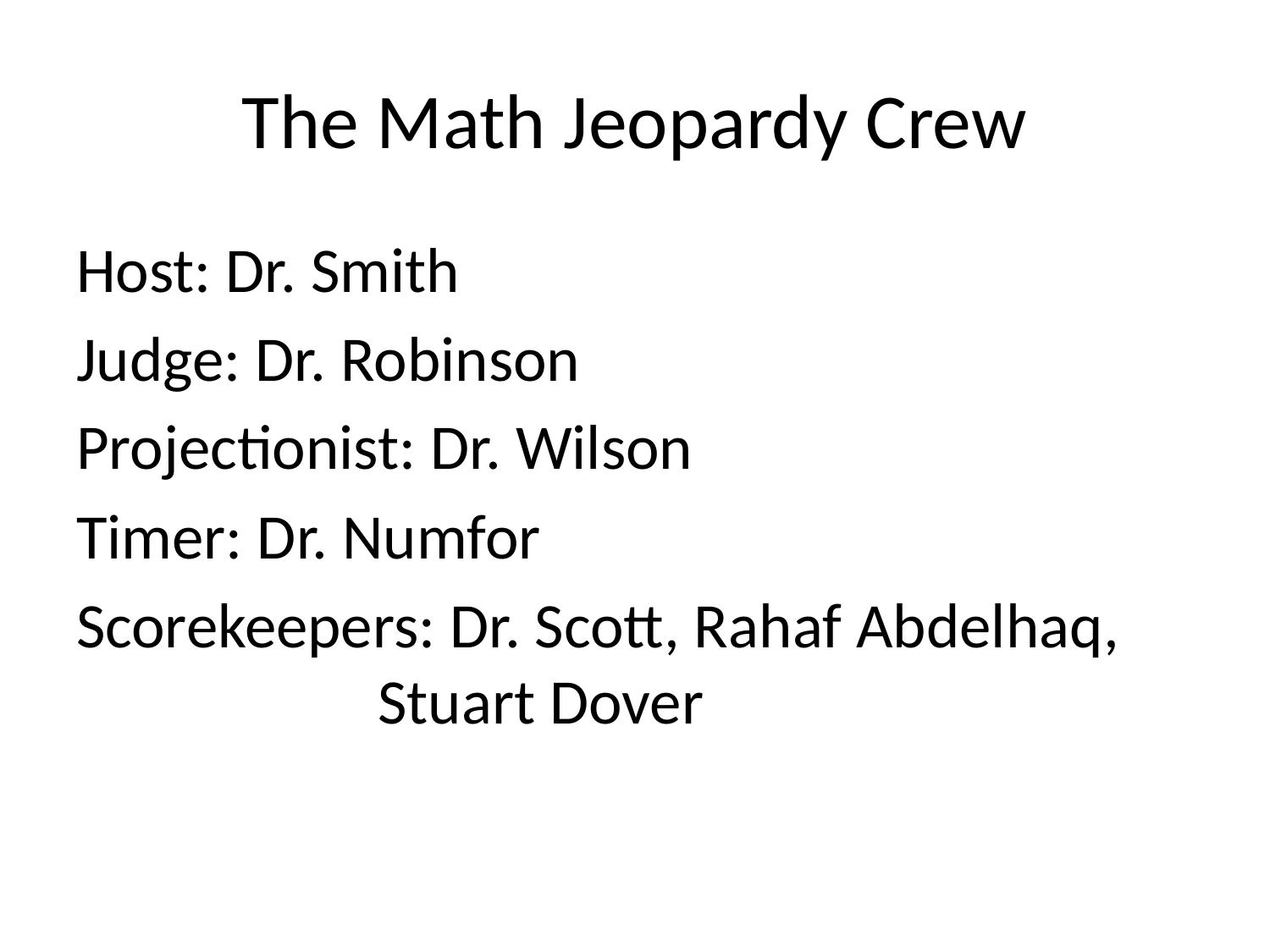

# The Math Jeopardy Crew
Host: Dr. Smith
Judge: Dr. Robinson
Projectionist: Dr. Wilson
Timer: Dr. Numfor
Scorekeepers: Dr. Scott, Rahaf Abdelhaq, 			Stuart Dover